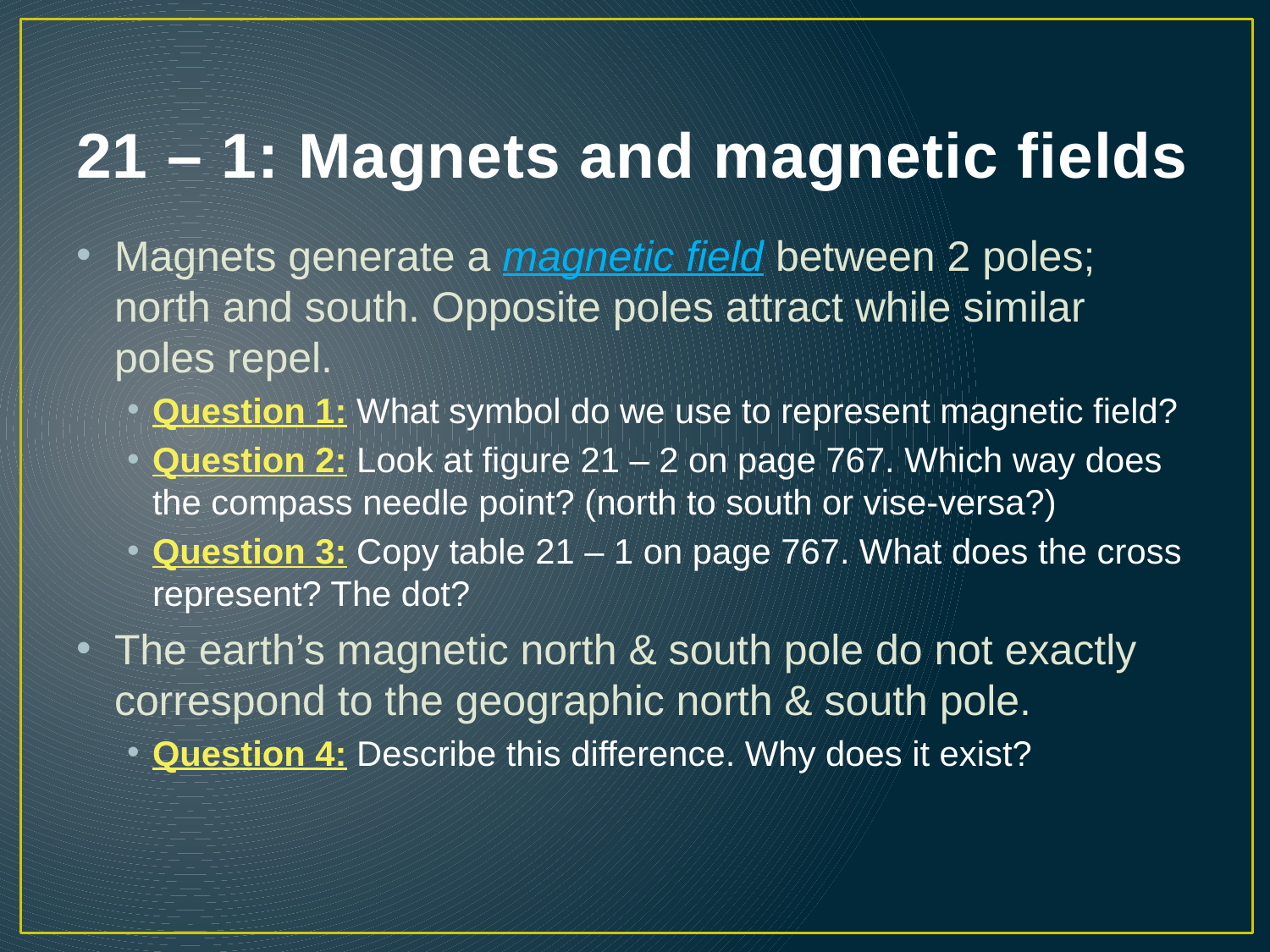

# 21 – 1: Magnets and magnetic fields
Magnets generate a magnetic field between 2 poles; north and south. Opposite poles attract while similar poles repel.
Question 1: What symbol do we use to represent magnetic field?
Question 2: Look at figure 21 – 2 on page 767. Which way does the compass needle point? (north to south or vise-versa?)
Question 3: Copy table 21 – 1 on page 767. What does the cross represent? The dot?
The earth’s magnetic north & south pole do not exactly correspond to the geographic north & south pole.
Question 4: Describe this difference. Why does it exist?